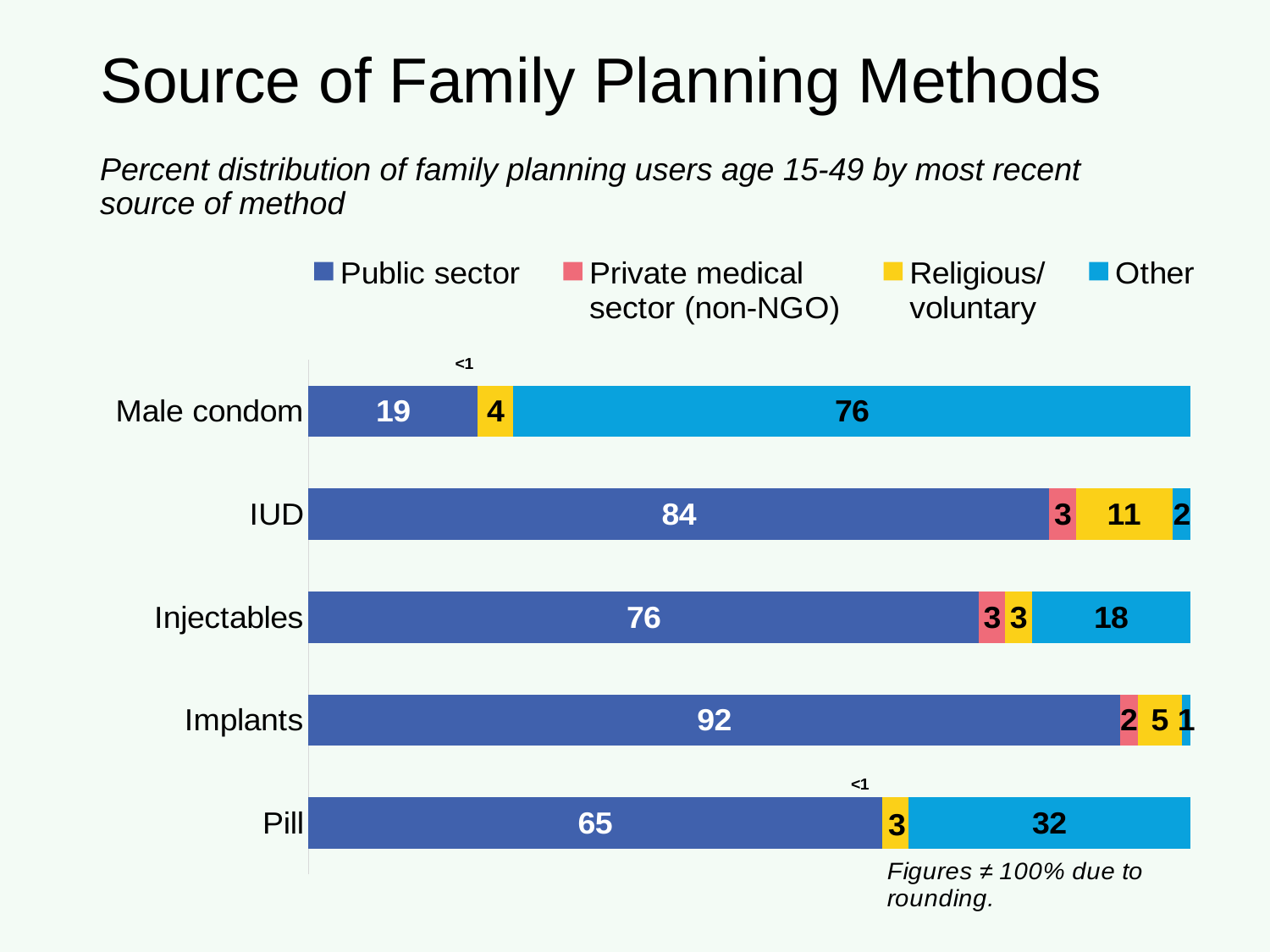

# Source of Family Planning Methods
Percent distribution of family planning users age 15-49 by most recent source of method

### Chart

| Category | Public sector | Private medical
sector (non-NGO) | Religious/
voluntary | Other |
|---|---|---|---|---|
| Pill | 65.0 | 0.0 | 3.0 | 32.0 |
| Implants | 92.0 | 2.0 | 5.0 | 1.0 |
| Injectables | 76.0 | 3.0 | 3.0 | 18.0 |
| IUD | 84.0 | 3.0 | 11.0 | 2.0 |
| Male condom | 19.0 | 0.0 | 4.0 | 76.0 |